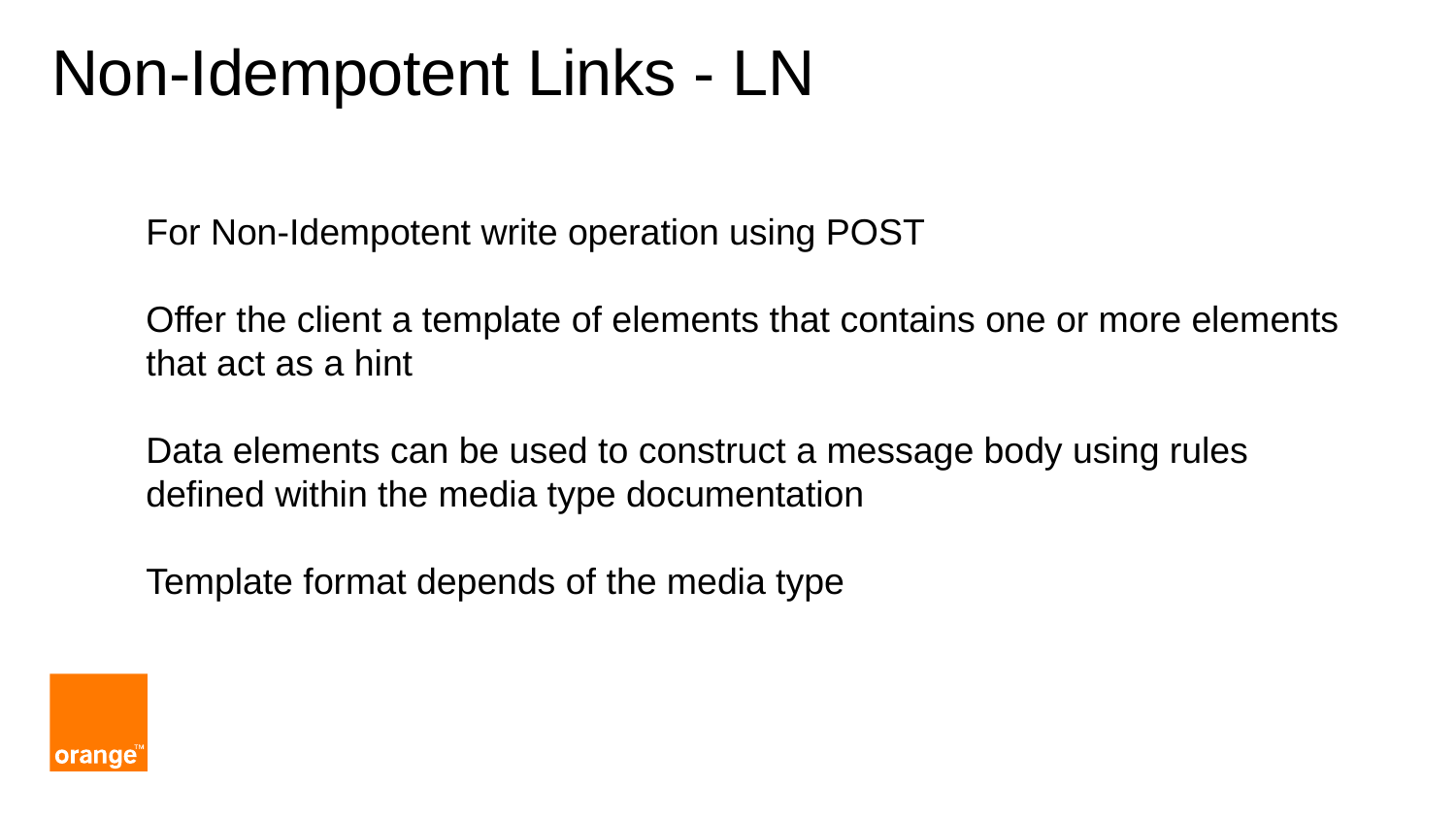

# Non-Idempotent Links - LN
For Non-Idempotent write operation using POST

Offer the client a template of elements that contains one or more elements that act as a hint

Data elements can be used to construct a message body using rules defined within the media type documentation

Template format depends of the media type